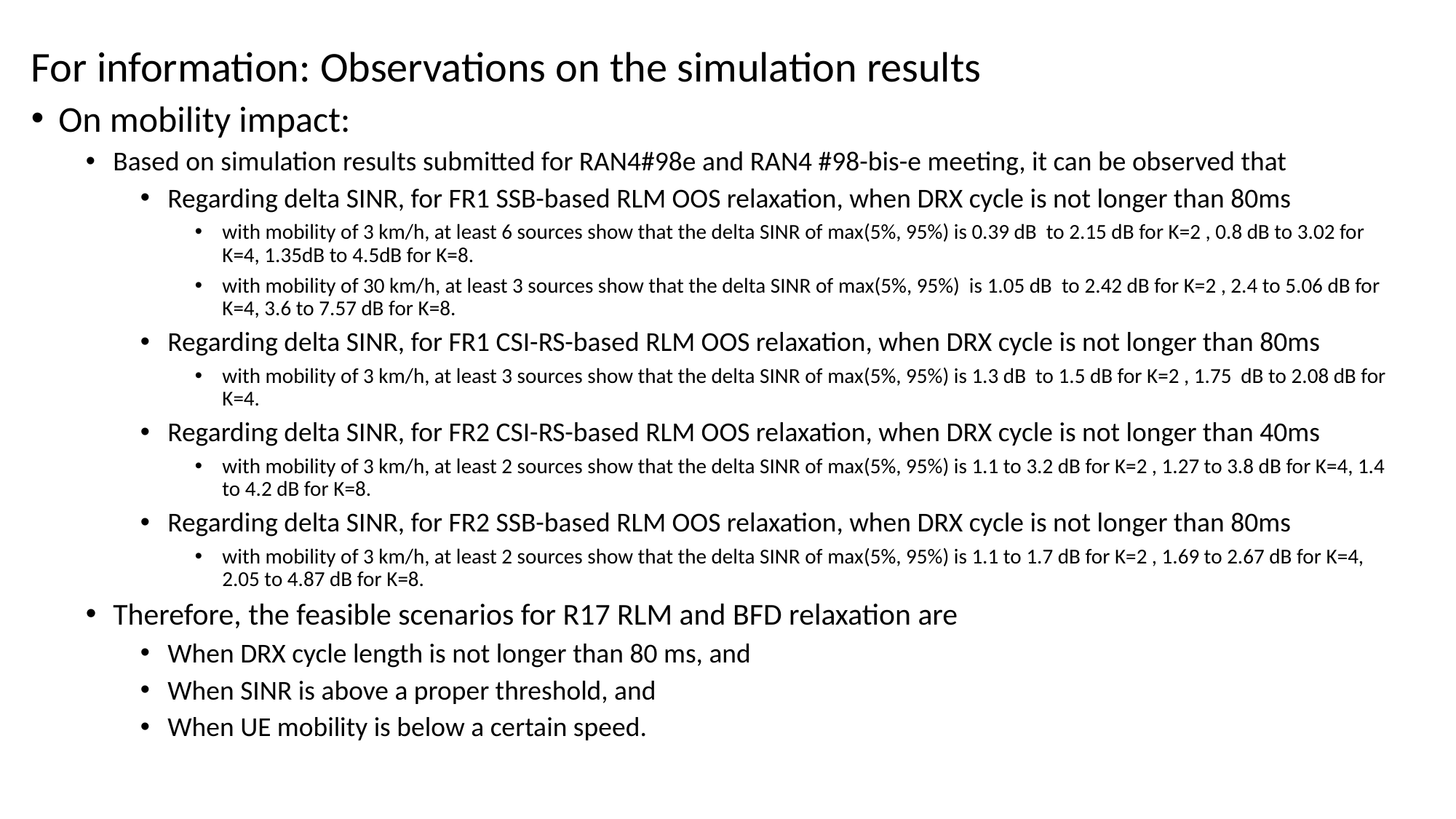

# For information: Observations on the simulation results
On mobility impact:
Based on simulation results submitted for RAN4#98e and RAN4 #98-bis-e meeting, it can be observed that
Regarding delta SINR, for FR1 SSB-based RLM OOS relaxation, when DRX cycle is not longer than 80ms
with mobility of 3 km/h, at least 6 sources show that the delta SINR of max(5%, 95%) is 0.39 dB  to 2.15 dB for K=2 , 0.8 dB to 3.02 for K=4, 1.35dB to 4.5dB for K=8.
with mobility of 30 km/h, at least 3 sources show that the delta SINR of max(5%, 95%)  is 1.05 dB  to 2.42 dB for K=2 , 2.4 to 5.06 dB for K=4, 3.6 to 7.57 dB for K=8.
Regarding delta SINR, for FR1 CSI-RS-based RLM OOS relaxation, when DRX cycle is not longer than 80ms
with mobility of 3 km/h, at least 3 sources show that the delta SINR of max(5%, 95%) is 1.3 dB  to 1.5 dB for K=2 , 1.75  dB to 2.08 dB for K=4.
Regarding delta SINR, for FR2 CSI-RS-based RLM OOS relaxation, when DRX cycle is not longer than 40ms
with mobility of 3 km/h, at least 2 sources show that the delta SINR of max(5%, 95%) is 1.1 to 3.2 dB for K=2 , 1.27 to 3.8 dB for K=4, 1.4 to 4.2 dB for K=8.
Regarding delta SINR, for FR2 SSB-based RLM OOS relaxation, when DRX cycle is not longer than 80ms
with mobility of 3 km/h, at least 2 sources show that the delta SINR of max(5%, 95%) is 1.1 to 1.7 dB for K=2 , 1.69 to 2.67 dB for K=4, 2.05 to 4.87 dB for K=8.
Therefore, the feasible scenarios for R17 RLM and BFD relaxation are
When DRX cycle length is not longer than 80 ms, and
When SINR is above a proper threshold, and
When UE mobility is below a certain speed.